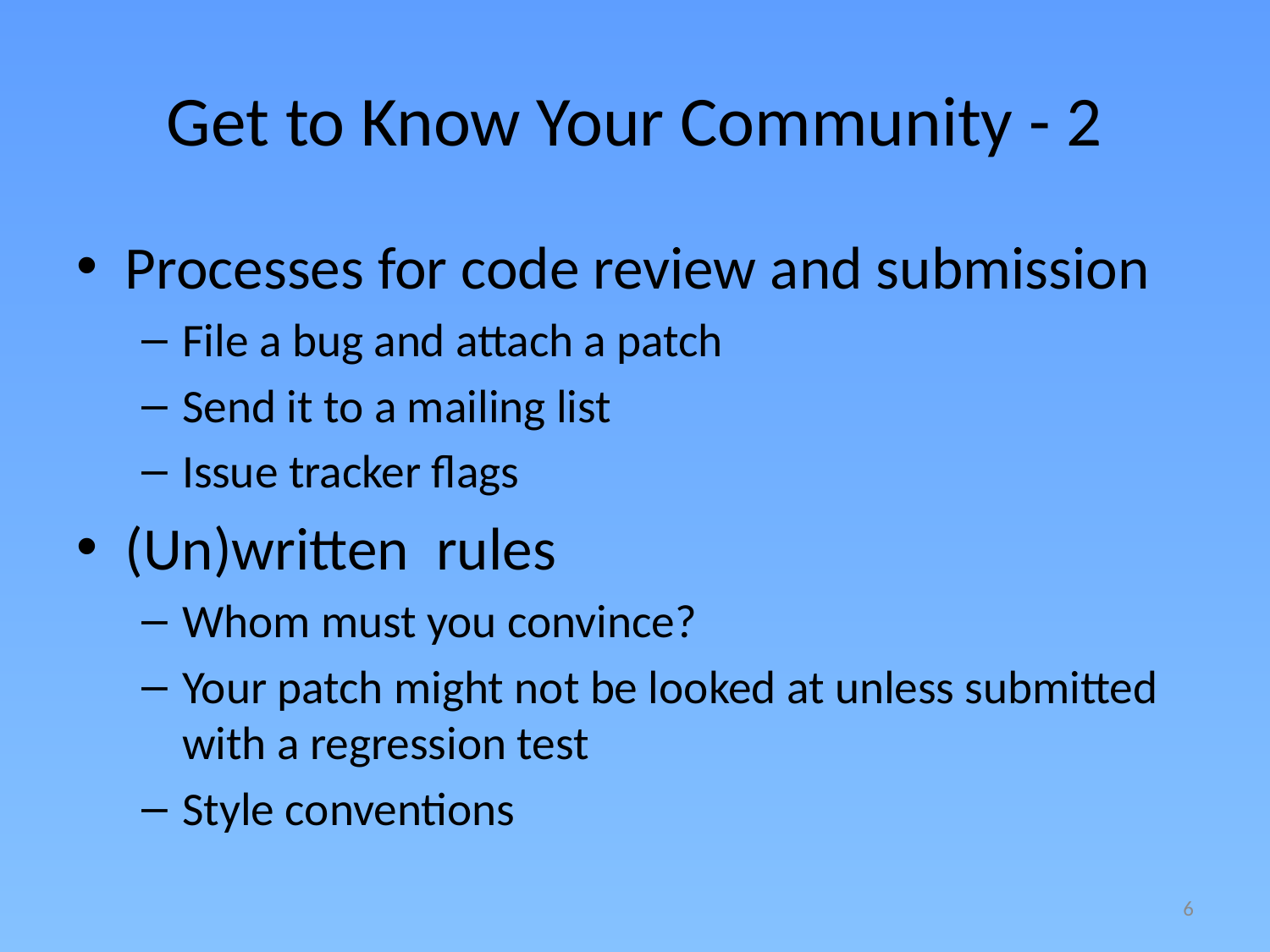

# Get to Know Your Community - 2
Processes for code review and submission
File a bug and attach a patch
Send it to a mailing list
Issue tracker flags
(Un)written  rules
Whom must you convince?
Your patch might not be looked at unless submitted with a regression test
Style conventions
6